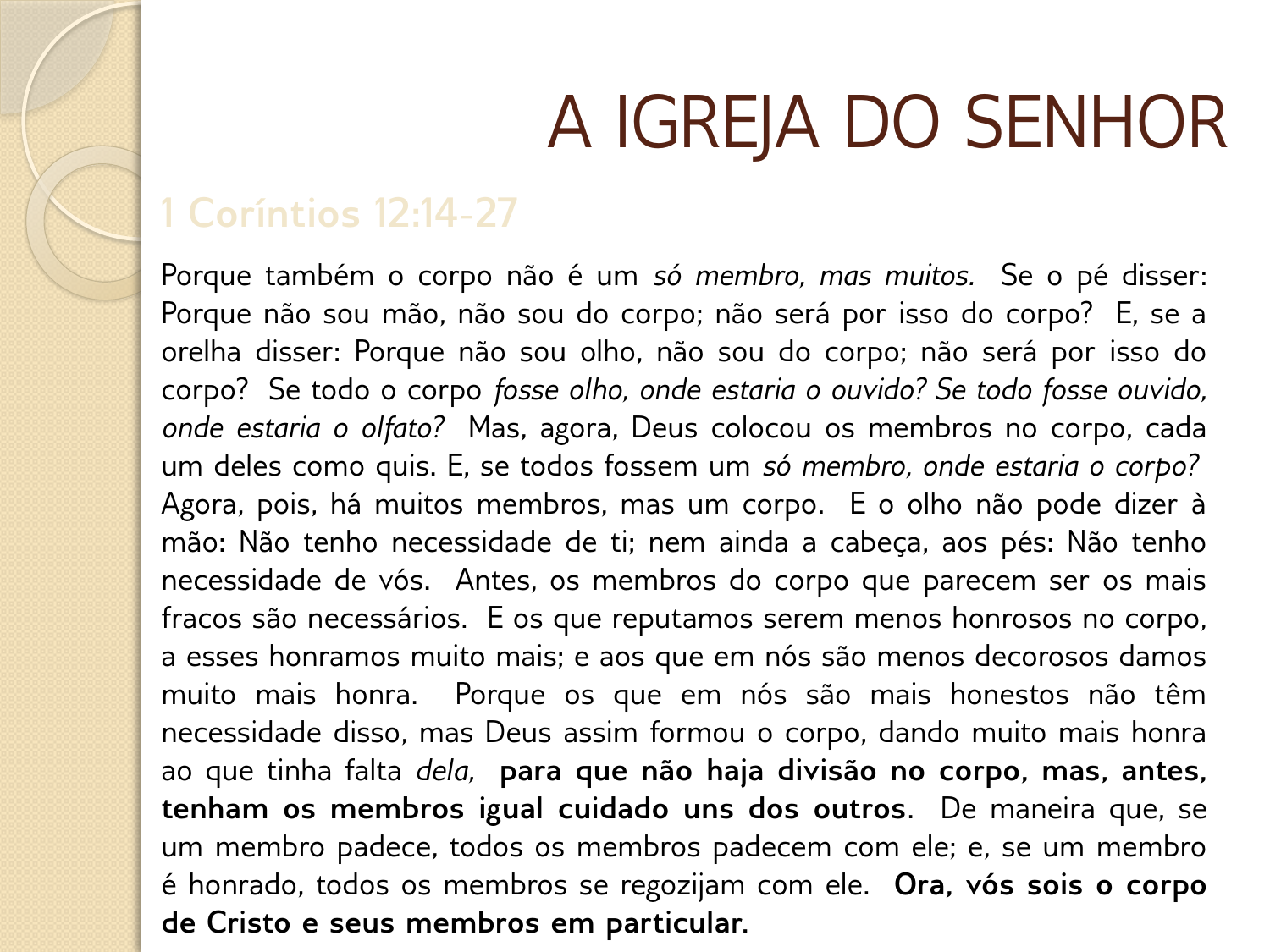

# A IGREJA DO SENHOR
1 Coríntios 12:14-27
Porque também o corpo não é um só membro, mas muitos.  Se o pé disser: Porque não sou mão, não sou do corpo; não será por isso do corpo?  E, se a orelha disser: Porque não sou olho, não sou do corpo; não será por isso do corpo?  Se todo o corpo fosse olho, onde estaria o ouvido? Se todo fosse ouvido, onde estaria o olfato?  Mas, agora, Deus colocou os membros no corpo, cada um deles como quis. E, se todos fossem um só membro, onde estaria o corpo?  Agora, pois, há muitos membros, mas um corpo.  E o olho não pode dizer à mão: Não tenho necessidade de ti; nem ainda a cabeça, aos pés: Não tenho necessidade de vós.  Antes, os membros do corpo que parecem ser os mais fracos são necessários.  E os que reputamos serem menos honrosos no corpo, a esses honramos muito mais; e aos que em nós são menos decorosos damos muito mais honra.  Porque os que em nós são mais honestos não têm necessidade disso, mas Deus assim formou o corpo, dando muito mais honra ao que tinha falta dela,  para que não haja divisão no corpo, mas, antes, tenham os membros igual cuidado uns dos outros.  De maneira que, se um membro padece, todos os membros padecem com ele; e, se um membro é honrado, todos os membros se regozijam com ele.  Ora, vós sois o corpo de Cristo e seus membros em particular.